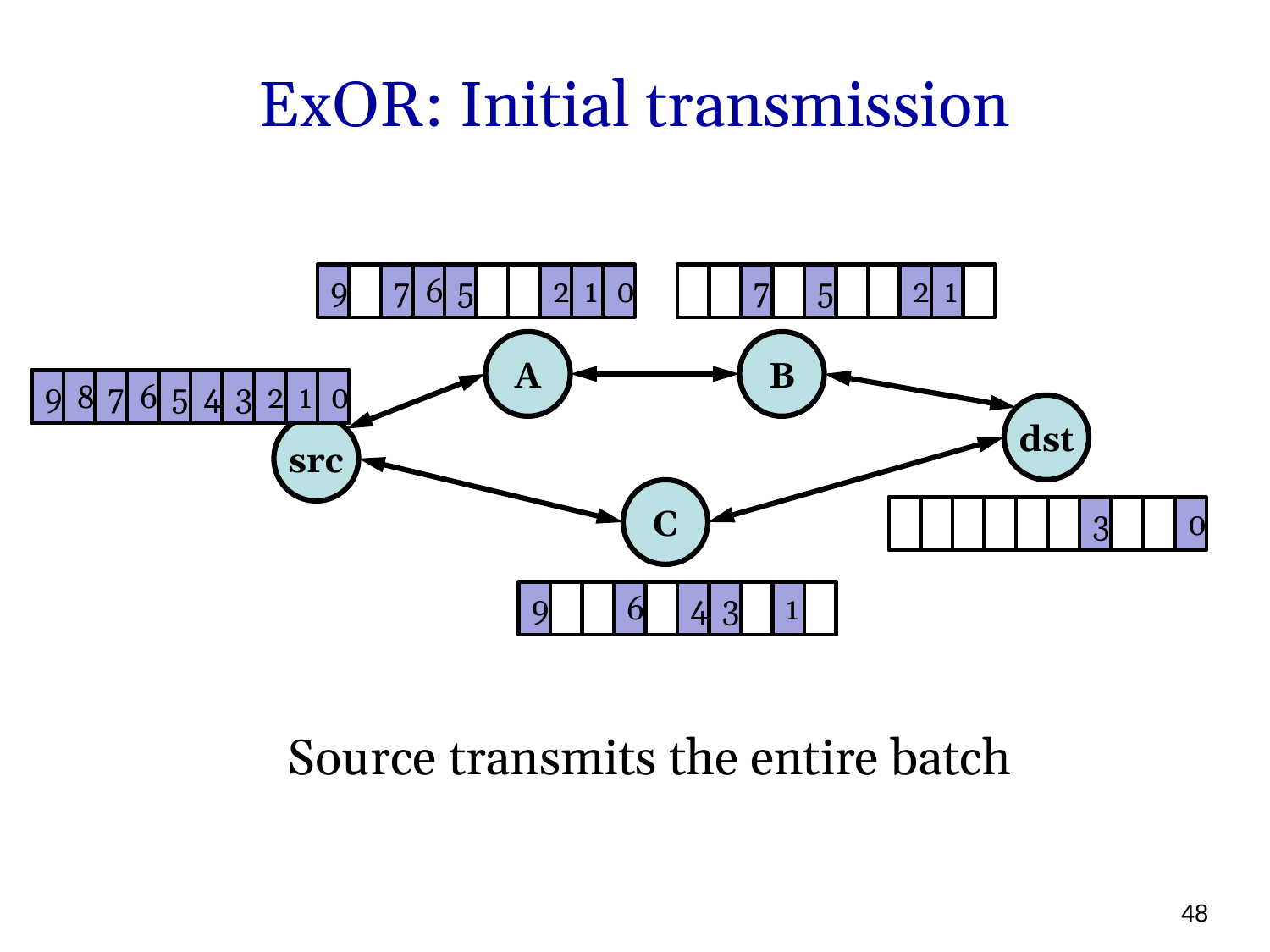

# ExOR: Initial transmission
9
8

7
6
5
4

3

2
1
0
9

8

7
6

5
4

3

2
1
0

A
B
9
8
7
6
5
4
3
2
1
0
dst
src
C
9

8

7

6

5

4

3
2

0
9
8

7

6
5

4
3
2

1
0

Source transmits the entire batch
48